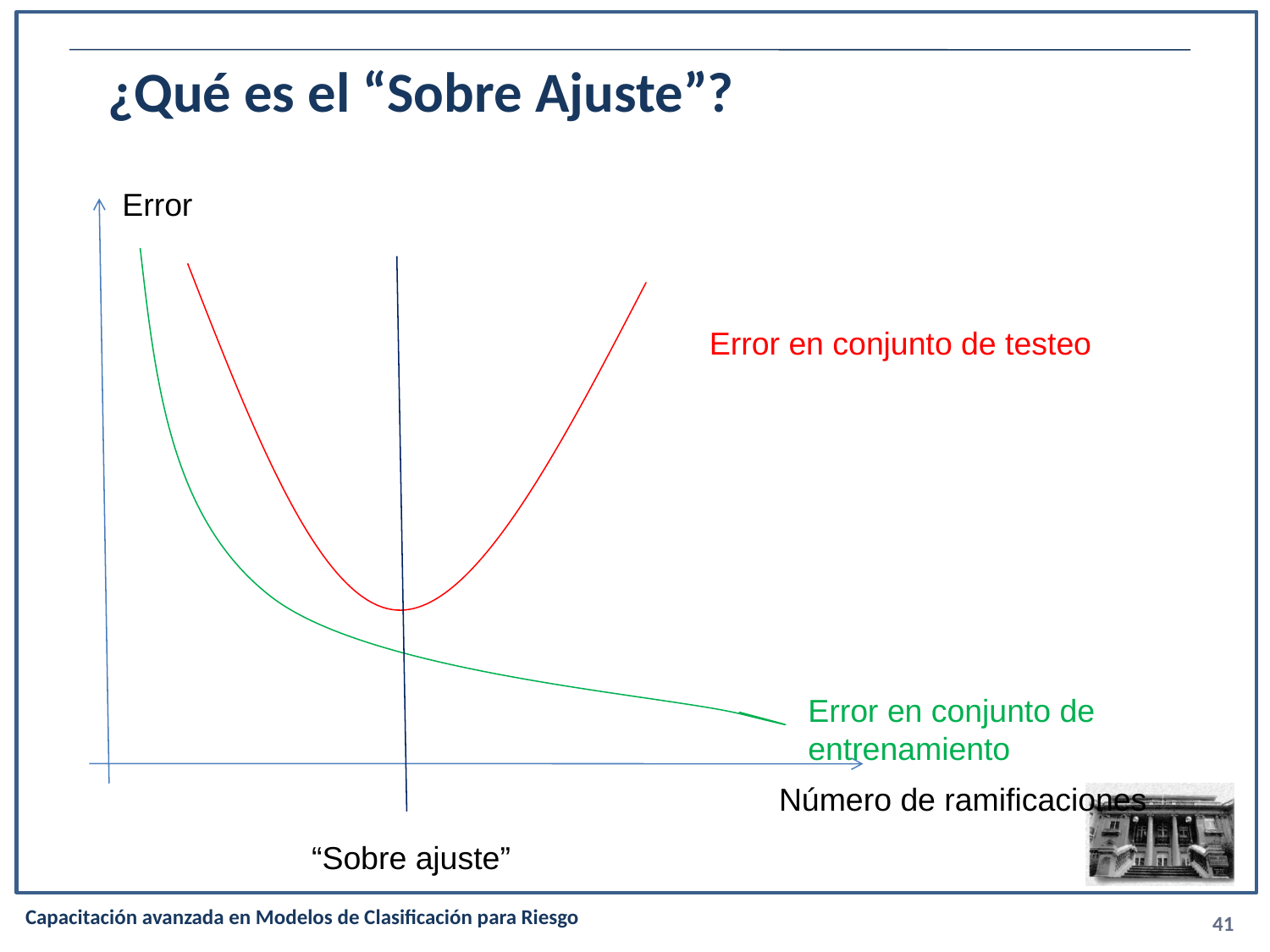

¿Qué es el “Sobre Ajuste”?
Error

Error en conjunto de
entrenamiento
“Sobre ajuste”

Error en conjunto de testeo
Número de ramificaciones
41